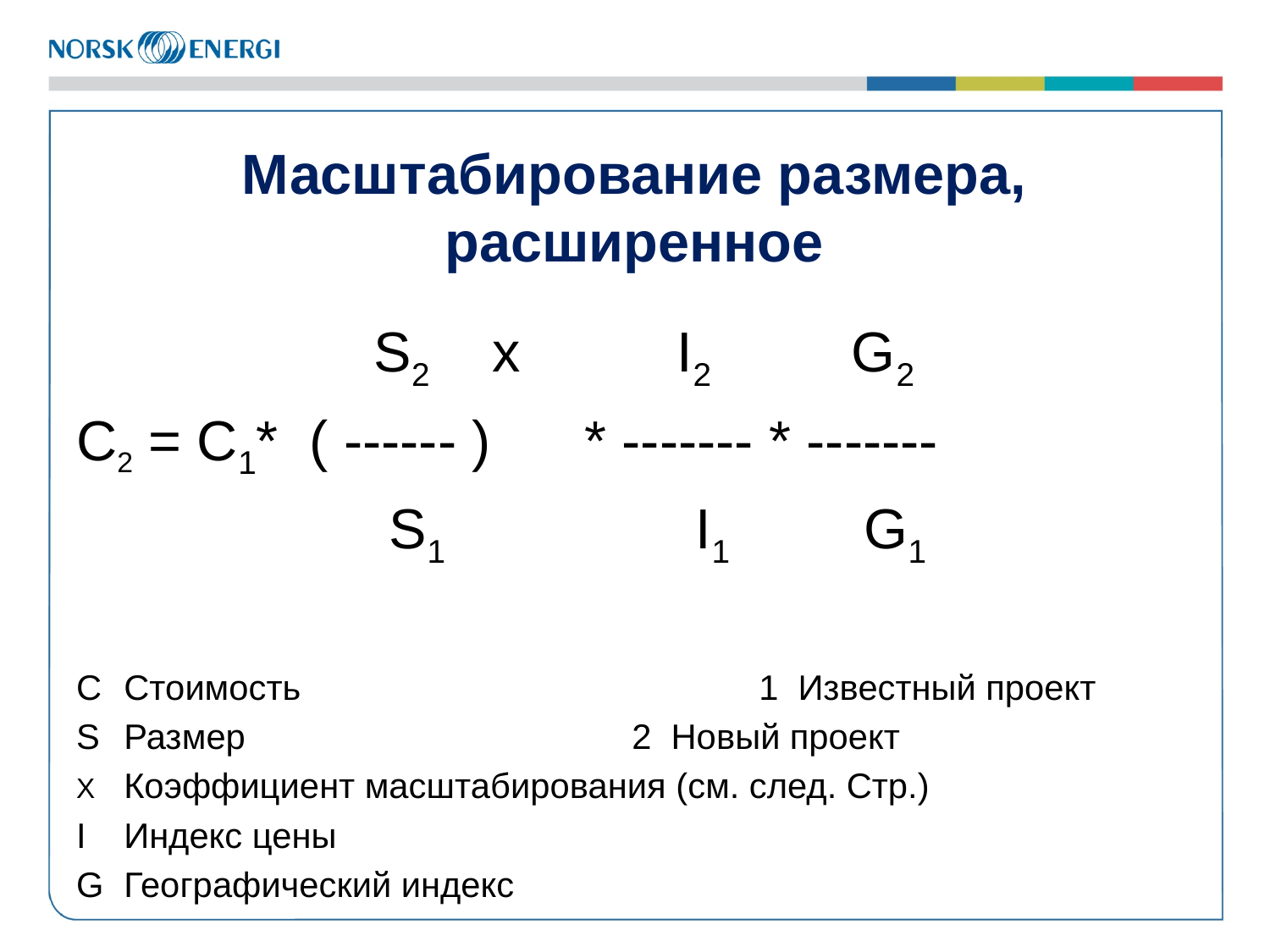

# Масштабирование размера, расширенное
                   S2    x          I2         G2
C2 = C1*  ( ------ )      * ------- * -------
                    S1                I1         G1

C	Стоимость				1  Известный проект
S	Размер				2  Новый проект
X	Коэффициент масштабирования (см. след. Стр.)
I	Индекс цены
G	Географический индекс